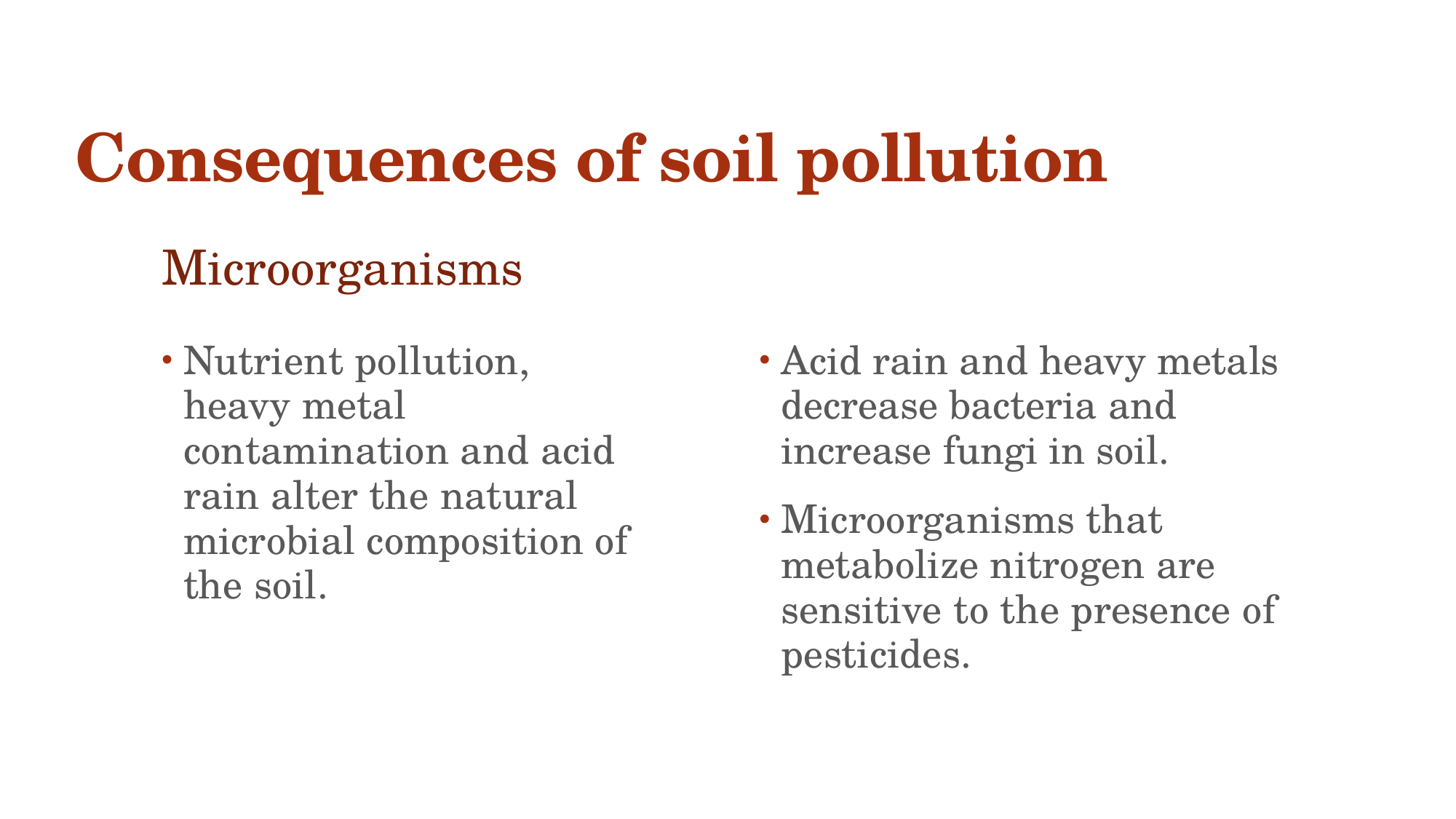

# Consequences of soil pollution
Microorganisms
Nutrient pollution, heavy metal contamination and acid rain alter the natural microbial composition of the soil.

Acid rain and heavy metals decrease bacteria and increase fungi in soil.
Microorganisms that metabolize nitrogen are sensitive to the presence of pesticides.
Dr.IEcheverry, HE, CHS, CAMS, KSU_2nd3637
19